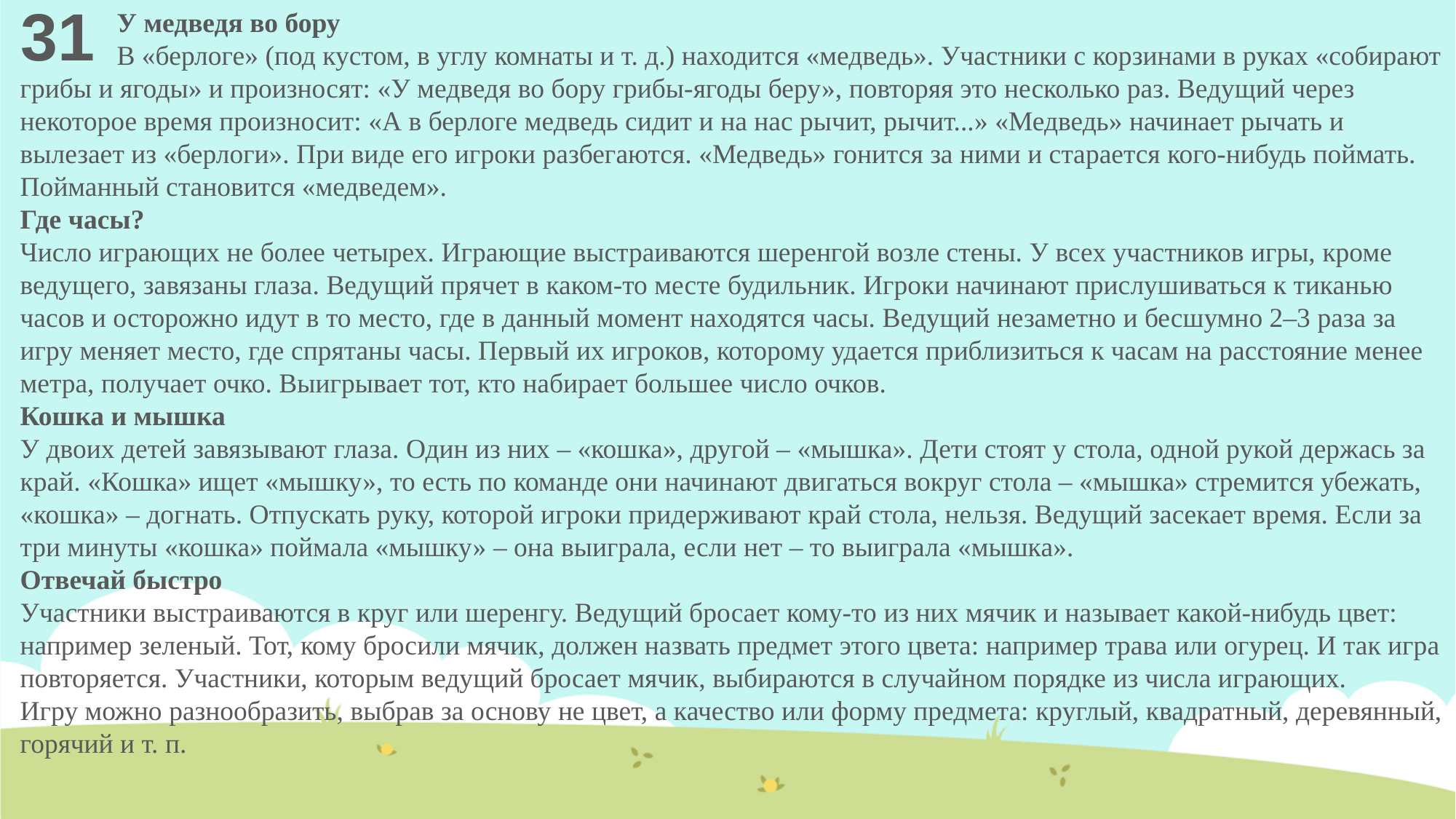

У медведя во бору
              В «берлоге» (под кустом, в углу комнаты и т. д.) находится «медведь». Участники с корзинами в руках «собирают грибы и ягоды» и произносят: «У медведя во бору грибы-ягоды беру», повторяя это несколько раз. Ведущий через некоторое время произносит: «А в берлоге медведь сидит и на нас рычит, рычит...» «Медведь» начинает рычать и вылезает из «берлоги». При виде его игроки разбегаются. «Медведь» гонится за ними и старается кого-нибудь поймать. Пойманный становится «медведем».
Где часы?
Число играющих не более четырех. Играющие выстраиваются шеренгой возле стены. У всех участников игры, кроме ведущего, завязаны глаза. Ведущий прячет в каком-то месте будильник. Игроки начинают прислушиваться к тиканью часов и осторожно идут в то место, где в данный момент находятся часы. Ведущий незаметно и бесшумно 2–3 раза за игру меняет место, где спрятаны часы. Первый их игроков, которому удается приблизиться к часам на расстояние менее метра, получает очко. Выигрывает тот, кто набирает большее число очков.
Кошка и мышка
У двоих детей завязывают глаза. Один из них – «кошка», другой – «мышка». Дети стоят у стола, одной рукой держась за край. «Кошка» ищет «мышку», то есть по команде они начинают двигаться вокруг стола – «мышка» стремится убежать, «кошка» – догнать. Отпускать руку, которой игроки придерживают край стола, нельзя. Ведущий засекает время. Если за три минуты «кошка» поймала «мышку» – она выиграла, если нет – то выиграла «мышка».
Отвечай быстро
Участники выстраиваются в круг или шеренгу. Ведущий бросает кому-то из них мячик и называет какой-нибудь цвет: например зеленый. Тот, кому бросили мячик, должен назвать предмет этого цвета: например трава или огурец. И так игра повторяется. Участники, которым ведущий бросает мячик, выбираются в случайном порядке из числа играющих.
Игру можно разнообразить, выбрав за основу не цвет, а качество или форму предмета: круглый, квадратный, деревянный, горячий и т. п.

31